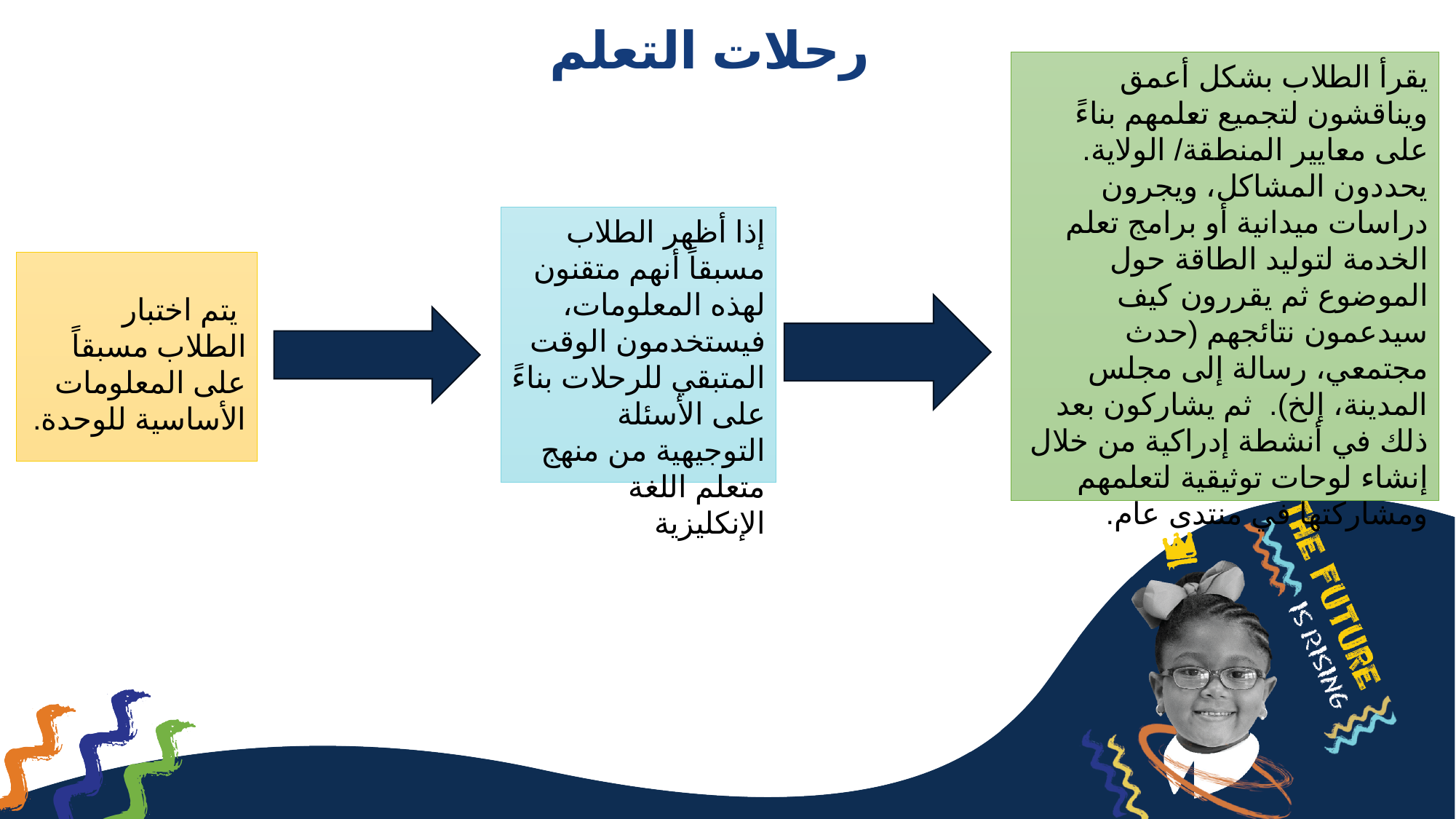

# رحلات التعلم
يقرأ الطلاب بشكل أعمق ويناقشون لتجميع تعلمهم بناءً على معايير المنطقة/ الولاية. يحددون المشاكل، ويجرون دراسات ميدانية أو برامج تعلم الخدمة لتوليد الطاقة حول الموضوع ثم يقررون كيف سيدعمون نتائجهم (حدث مجتمعي، رسالة إلى مجلس المدينة، إلخ).  ثم يشاركون بعد ذلك في أنشطة إدراكية من خلال إنشاء لوحات توثيقية لتعلمهم ومشاركتها في منتدى عام.
إذا أظهر الطلاب مسبقاً أنهم متقنون لهذه المعلومات، فيستخدمون الوقت المتبقي للرحلات بناءً على الأسئلة التوجيهية من منهج متعلم اللغة الإنكليزية

 يتم اختبار الطلاب مسبقاً على المعلومات الأساسية للوحدة.